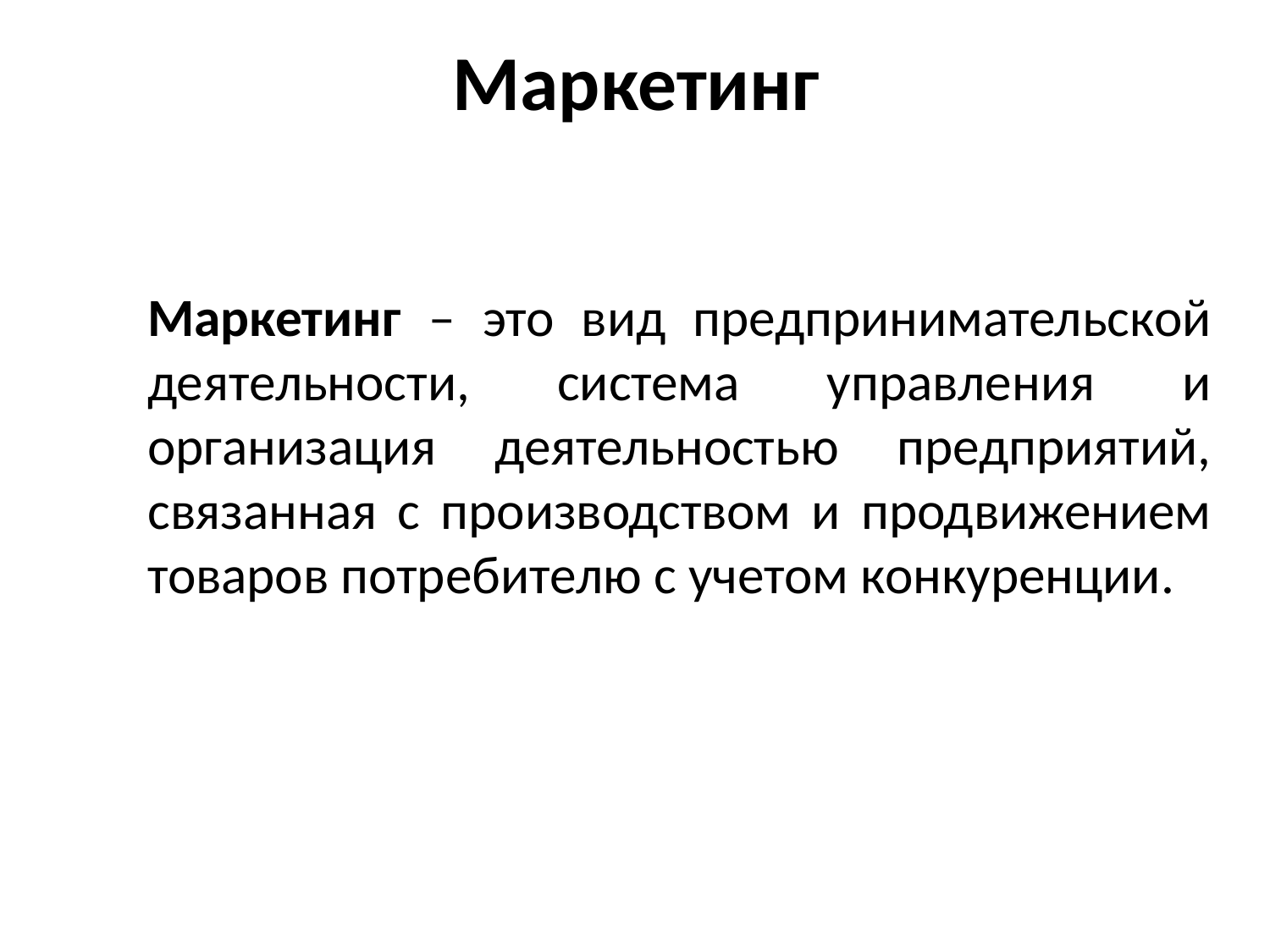

# Маркетинг
Маркетинг – это вид предпринимательской деятельности, система управления и организация деятельностью предприятий, связанная с производством и продвижением товаров потребителю с учетом конкуренции.